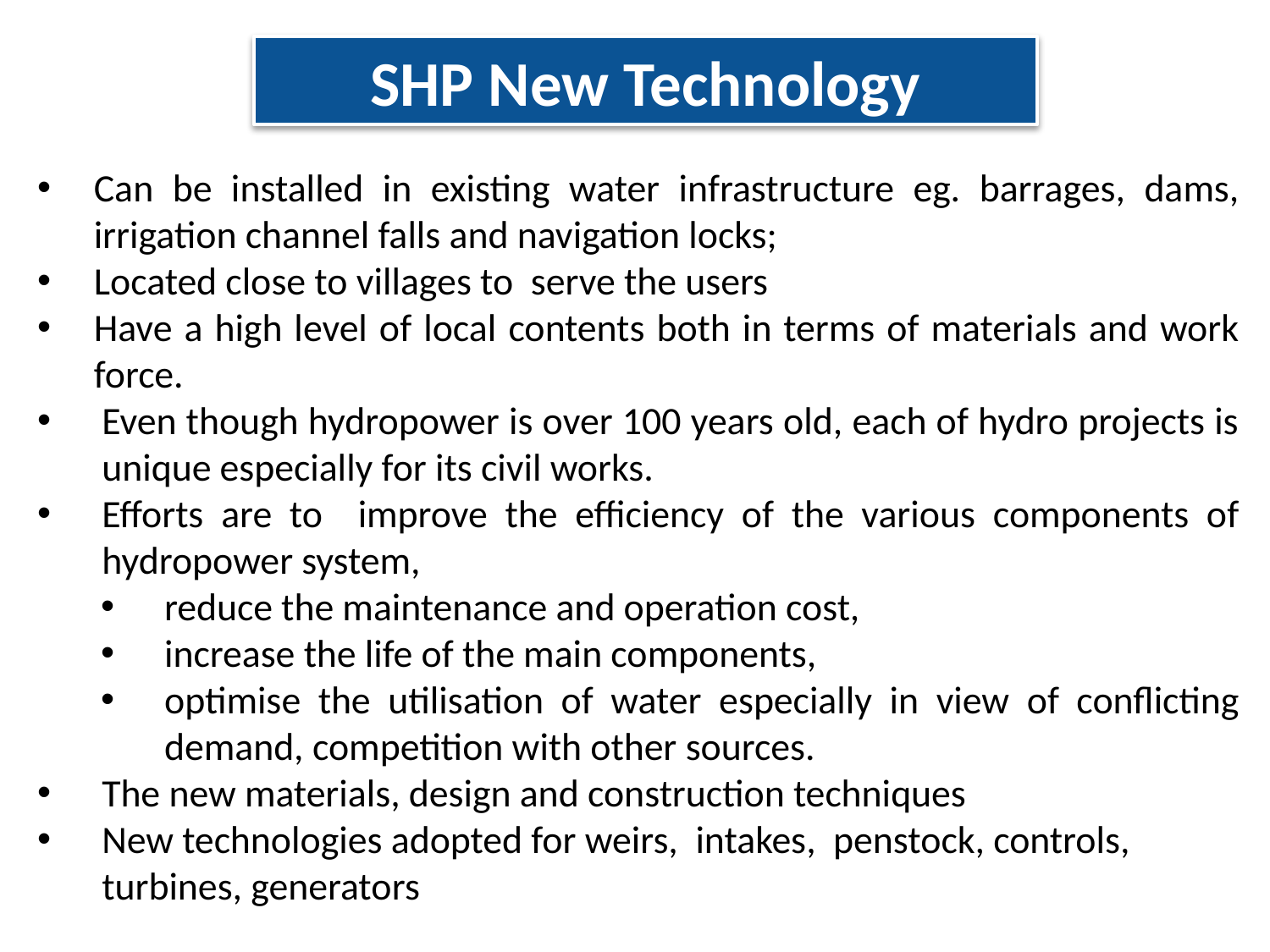

SHP New Technology
Can be installed in existing water infrastructure eg. barrages, dams, irrigation channel falls and navigation locks;
Located close to villages to  serve the users
Have a high level of local contents both in terms of materials and work force.
Even though hydropower is over 100 years old, each of hydro projects is unique especially for its civil works.
Efforts are to  improve the efficiency of the various components of hydropower system,
reduce the maintenance and operation cost,
increase the life of the main components,
optimise the utilisation of water especially in view of conflicting demand, competition with other sources.
The new materials, design and construction techniques
New technologies adopted for weirs,  intakes,  penstock, controls, turbines, generators